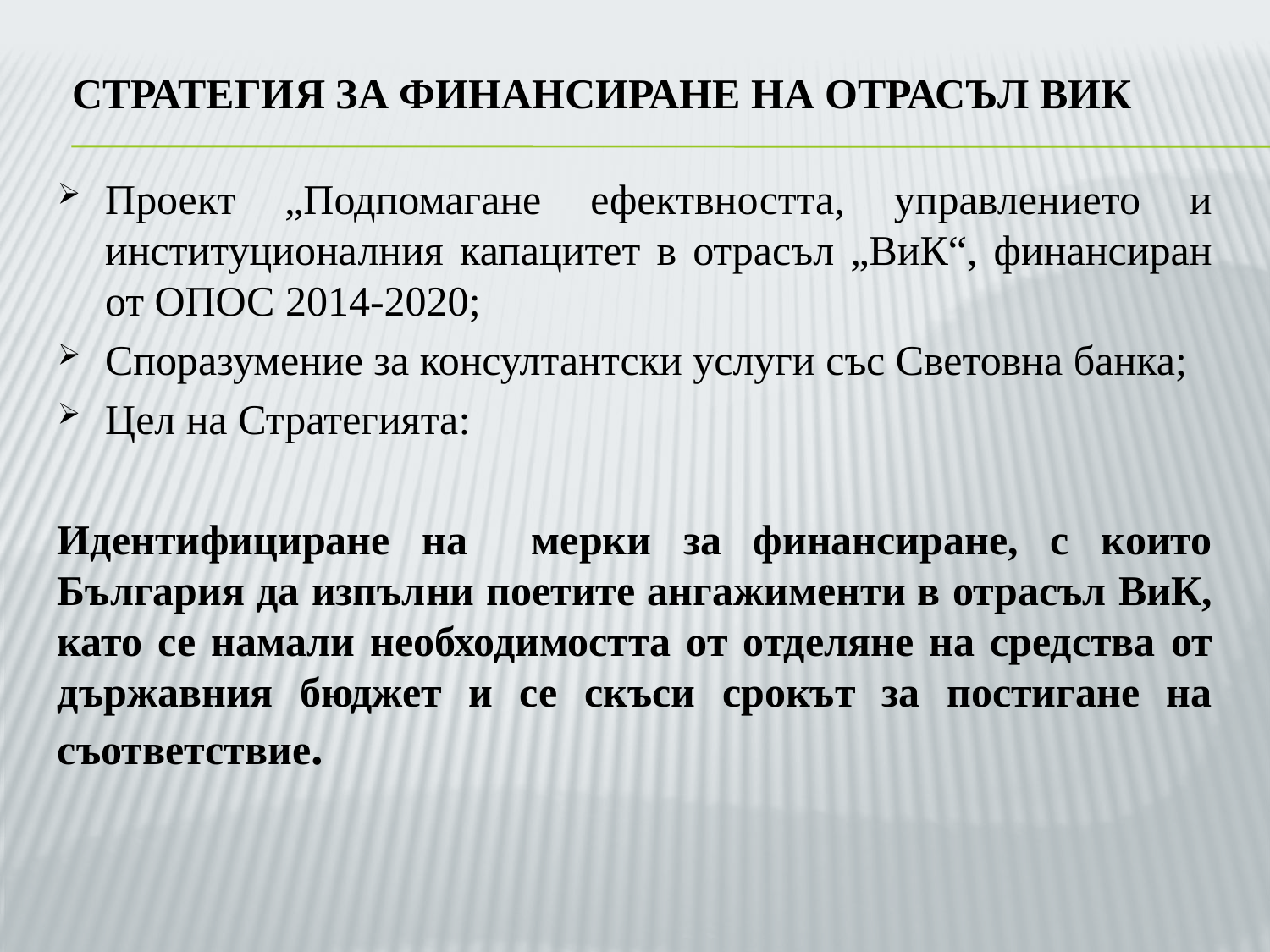

# Стратегия за финансиране на отрасъл ВиК
Проект „Подпомагане ефектвността, управлението и институционалния капацитет в отрасъл „ВиК“, финансиран от ОПОС 2014-2020;
Споразумение за консултантски услуги със Световна банка;
Цел на Стратегията:

Идентифициране на  мерки за финансиране, с които България да изпълни поетите ангажименти в отрасъл ВиК, като се намали необходимостта от отделяне на средства от държавния бюджет и се скъси срокът за постигане на съответствие.